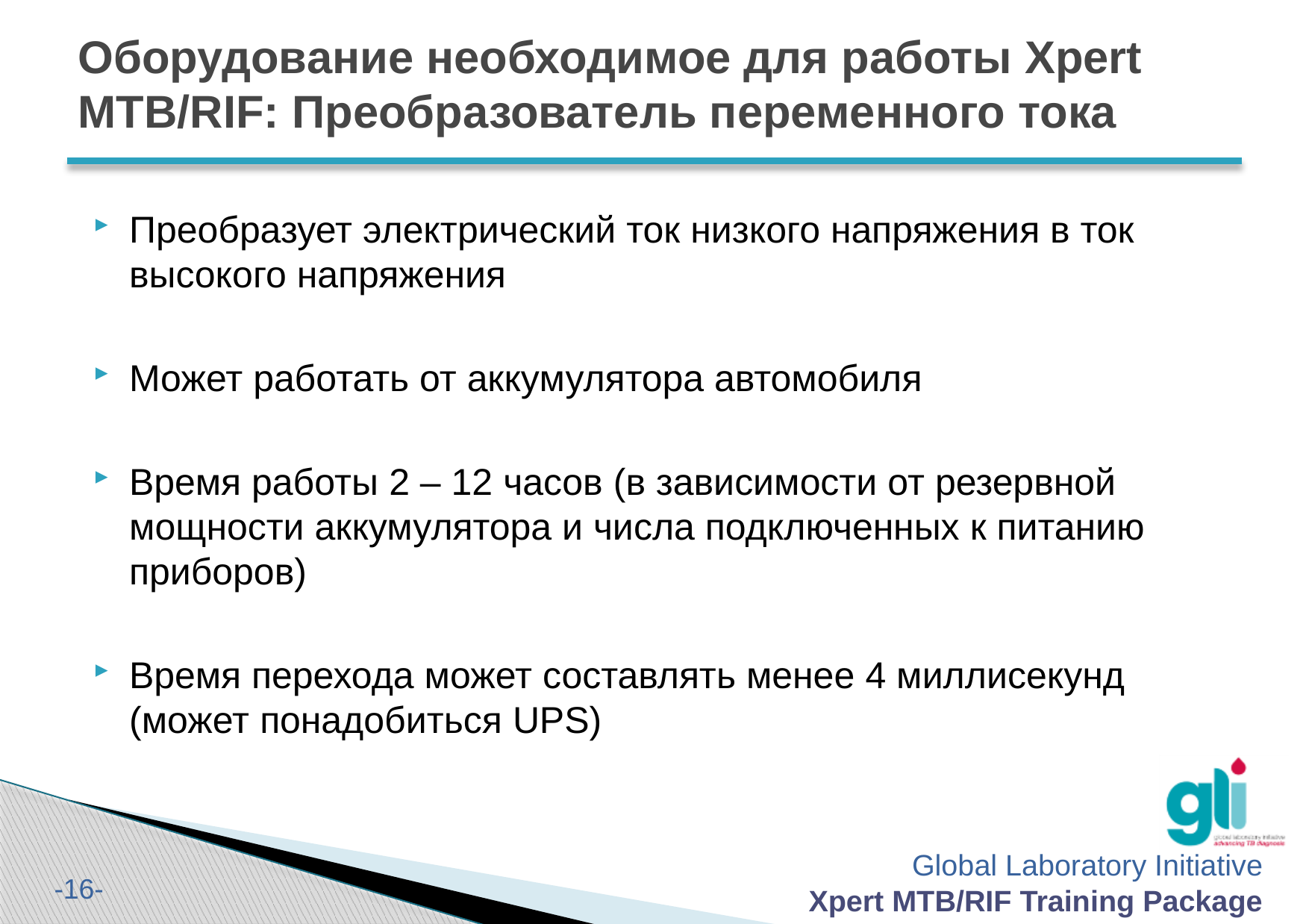

# Оборудование необходимое для работы Xpert MTB/RIF: Преобразователь переменного тока
Преобразует электрический ток низкого напряжения в ток высокого напряжения

Может работать от аккумулятора автомобиля

Время работы 2 – 12 часов (в зависимости от резервной мощности аккумулятора и числа подключенных к питанию приборов)

Время перехода может составлять менее 4 миллисекунд (может понадобиться UPS)